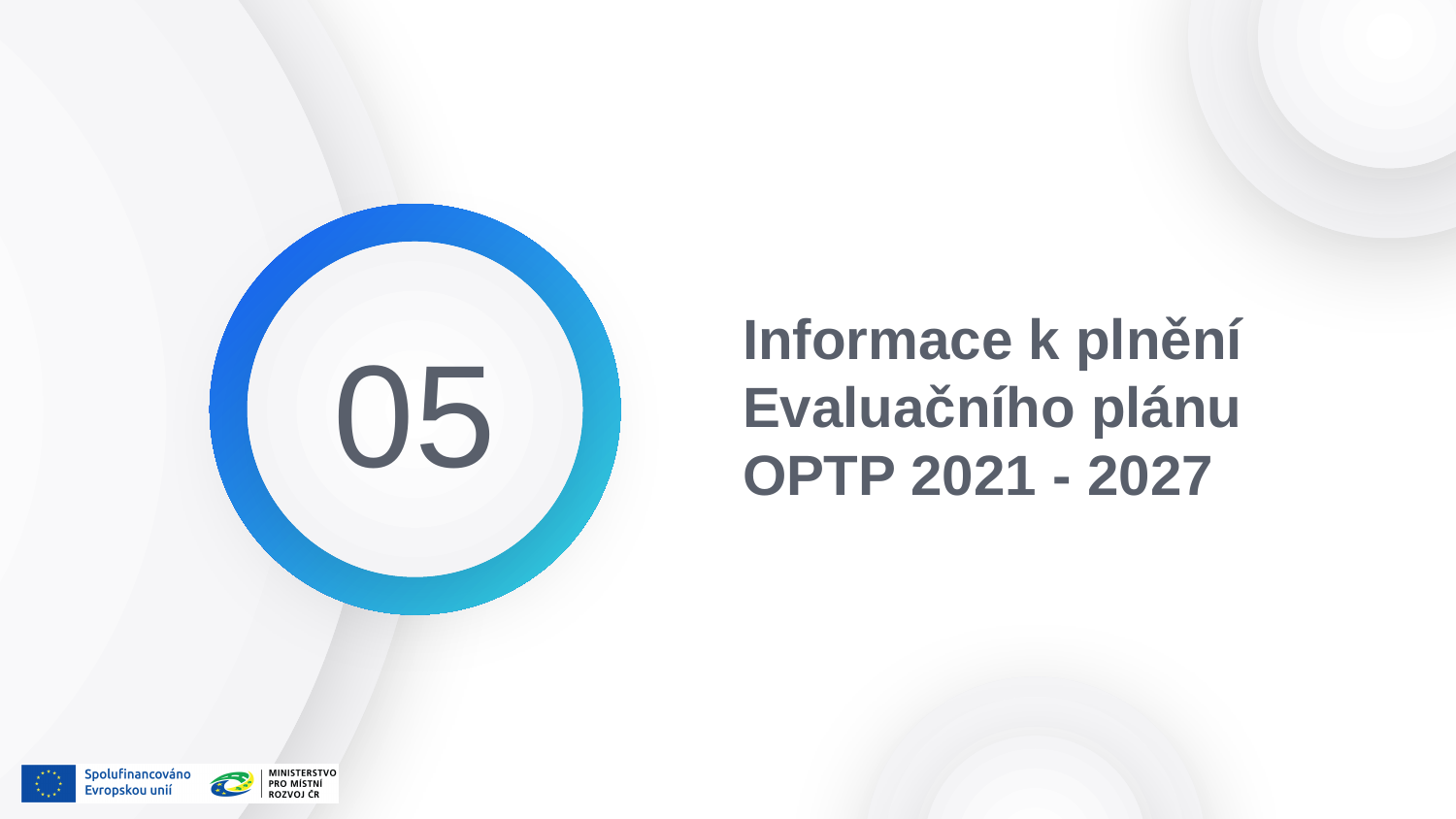

# Informace k plnění Evaluačního plánu OPTP 2021 - 2027
05